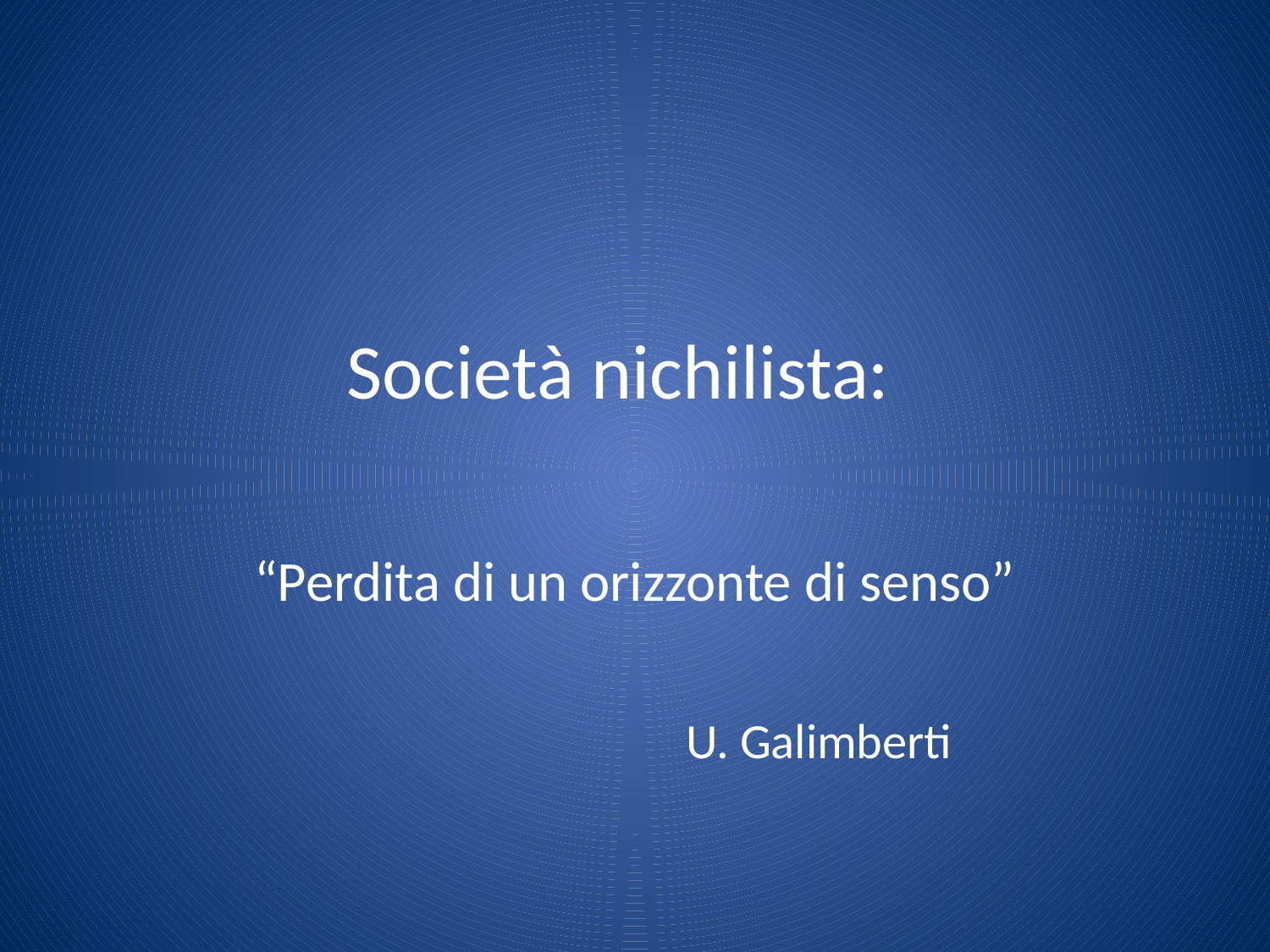

# Società nichilista:

              “Perdita di un orizzonte di senso”

                                                U. Galimberti